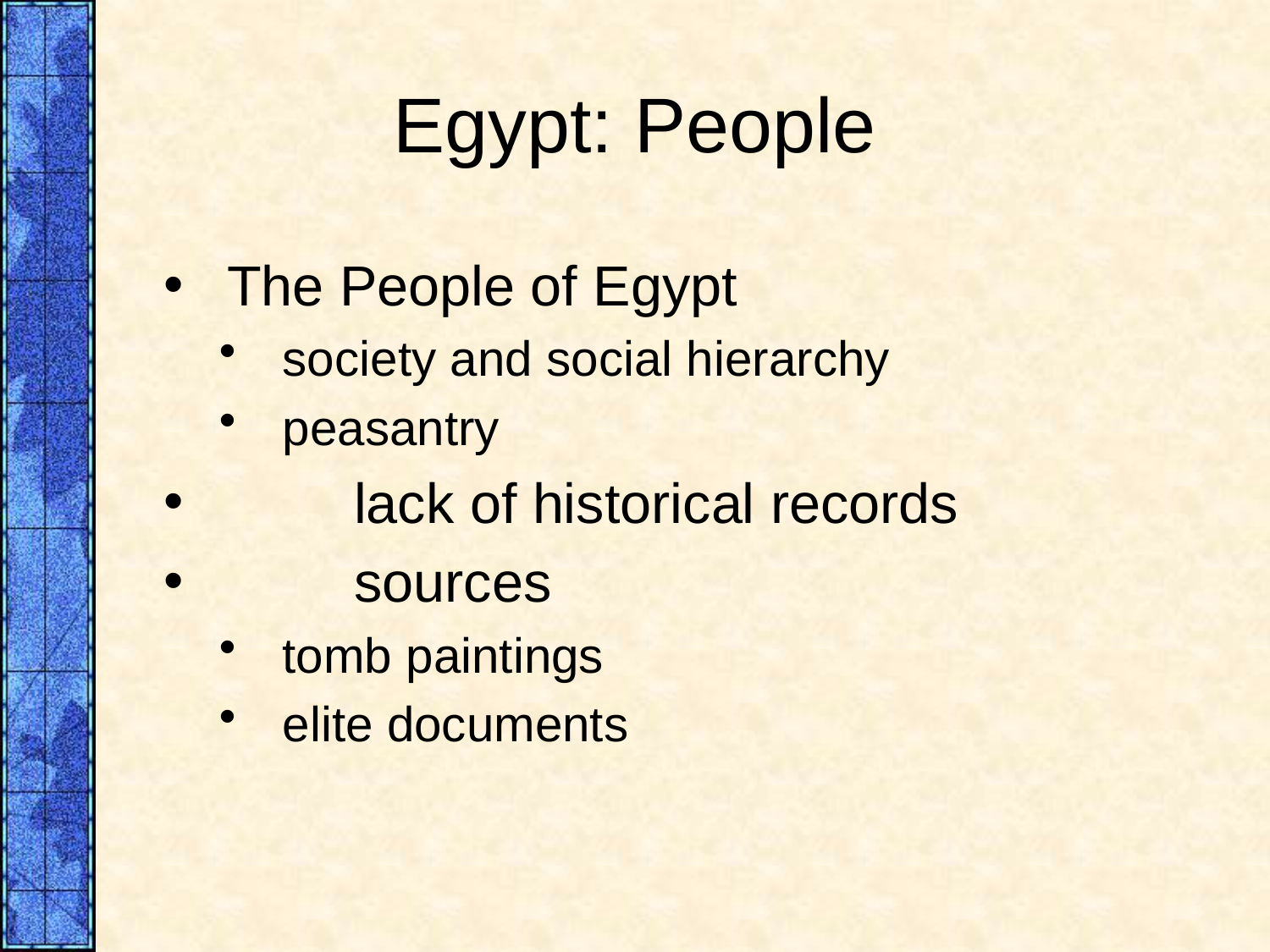

# Egypt: People
The People of Egypt
society and social hierarchy
peasantry
	lack of historical records
	sources
tomb paintings
elite documents